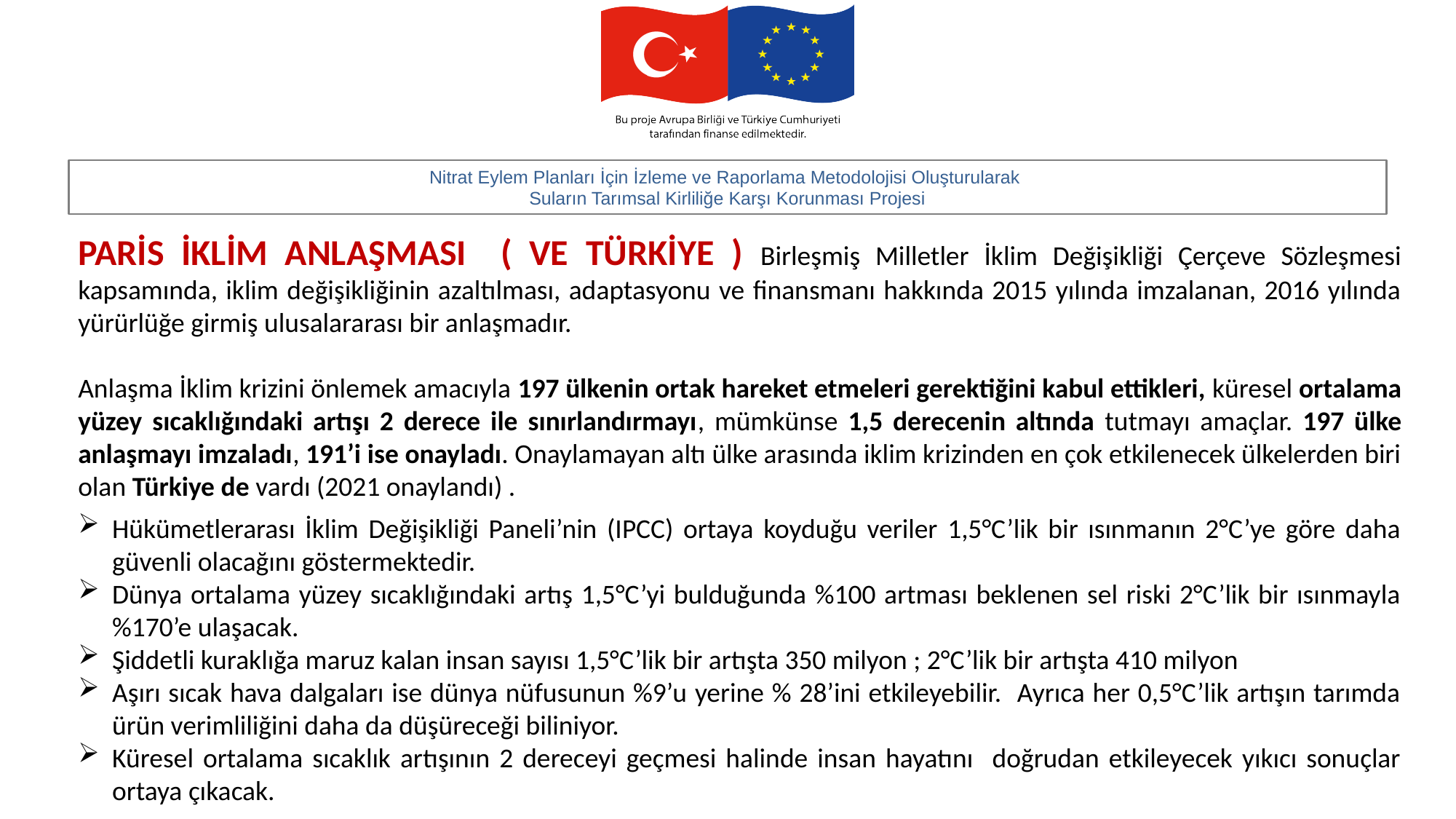

PARİS İKLİM ANLAŞMASI  ( VE TÜRKİYE ) Birleşmiş Milletler İklim Değişikliği Çerçeve Sözleşmesi kapsamında, iklim değişikliğinin azaltılması, adaptasyonu ve finansmanı hakkında 2015 yılında imzalanan, 2016 yılında yürürlüğe girmiş ulusalararası bir anlaşmadır.

Anlaşma İklim krizini önlemek amacıyla 197 ülkenin ortak hareket etmeleri gerektiğini kabul ettikleri, küresel ortalama yüzey sıcaklığındaki artışı 2 derece ile sınırlandırmayı, mümkünse 1,5 derecenin altında tutmayı amaçlar. 197 ülke anlaşmayı imzaladı, 191’i ise onayladı. Onaylamayan altı ülke arasında iklim krizinden en çok etkilenecek ülkelerden biri olan Türkiye de vardı (2021 onaylandı) .
Hükümetlerarası İklim Değişikliği Paneli’nin (IPCC) ortaya koyduğu veriler 1,5°C’lik bir ısınmanın 2°C’ye göre daha güvenli olacağını göstermektedir.
Dünya ortalama yüzey sıcaklığındaki artış 1,5°C’yi bulduğunda %100 artması beklenen sel riski 2°C’lik bir ısınmayla %170’e ulaşacak.
Şiddetli kuraklığa maruz kalan insan sayısı 1,5°C’lik bir artışta 350 milyon ; 2°C’lik bir artışta 410 milyon
Aşırı sıcak hava dalgaları ise dünya nüfusunun %9’u yerine % 28’ini etkileyebilir.  Ayrıca her 0,5°C’lik artışın tarımda ürün verimliliğini daha da düşüreceği biliniyor.
Küresel ortalama sıcaklık artışının 2 dereceyi geçmesi halinde insan hayatını  doğrudan etkileyecek yıkıcı sonuçlar ortaya çıkacak.